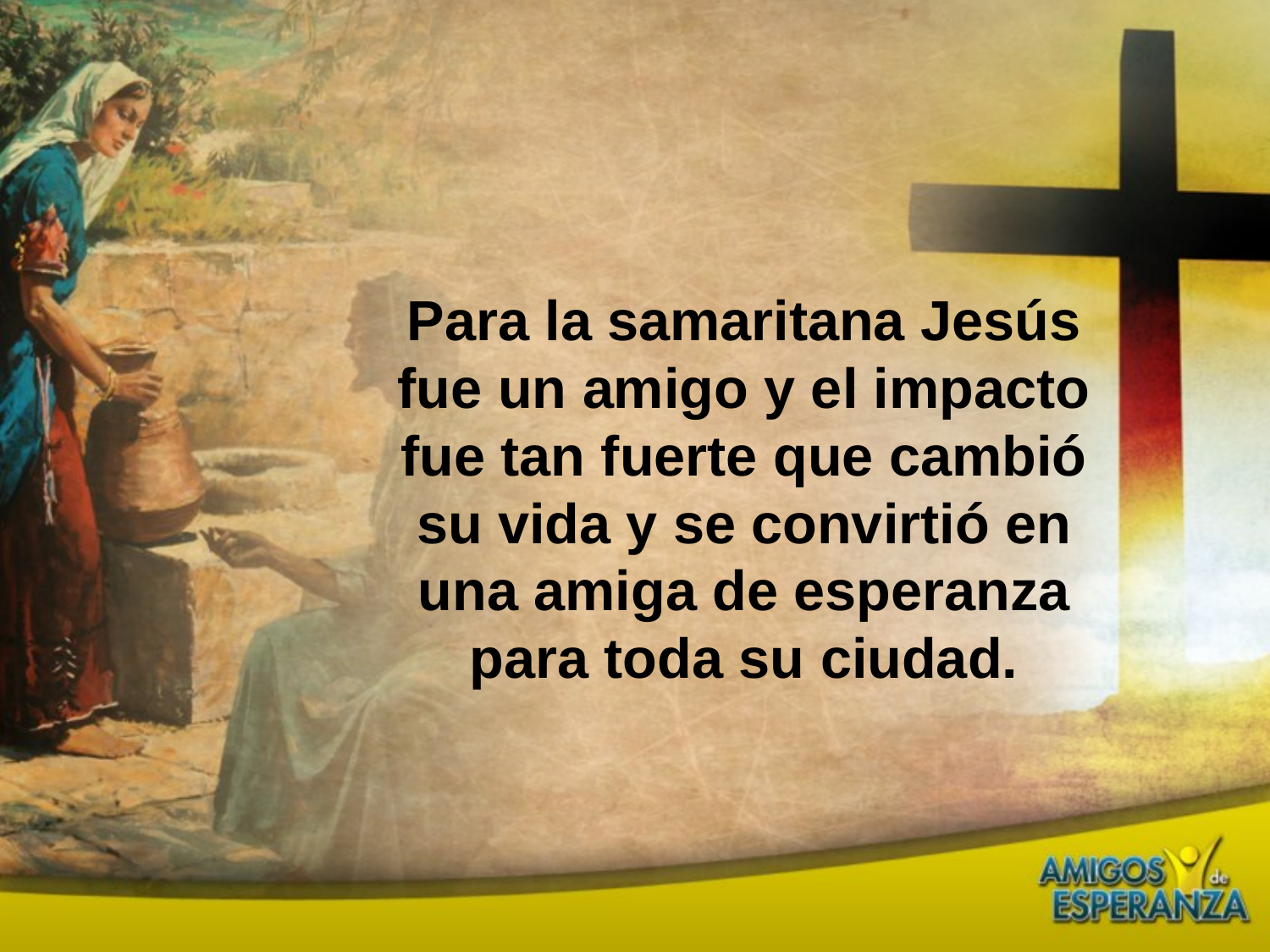

Para la samaritana Jesús fue un amigo y el impacto fue tan fuerte que cambió su vida y se convirtió en una amiga de esperanza para toda su ciudad.